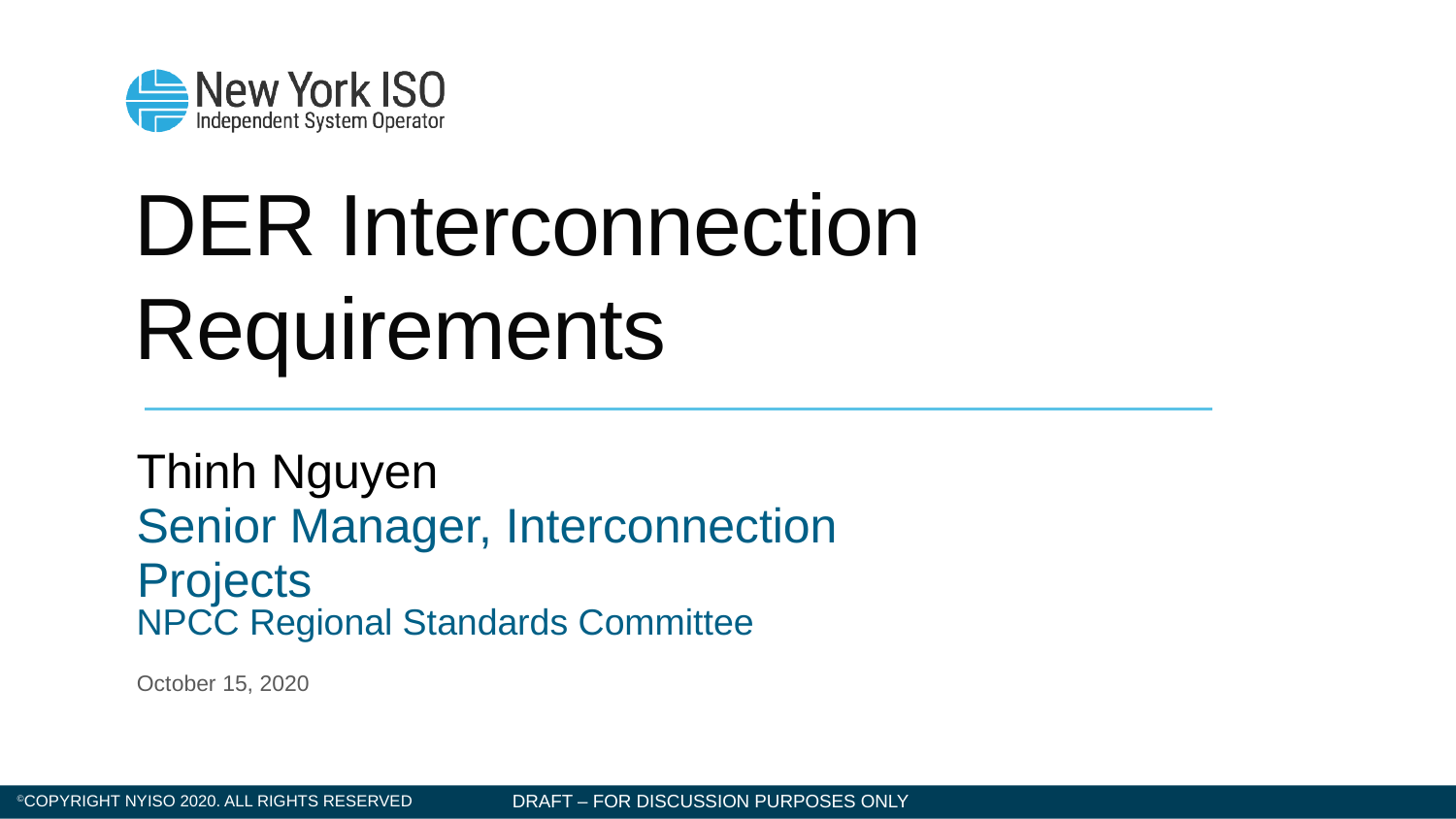

DER Interconnection Requirements
Thinh Nguyen
Senior Manager, Interconnection Projects

NPCC Regional Standards Committee
October 15, 2020